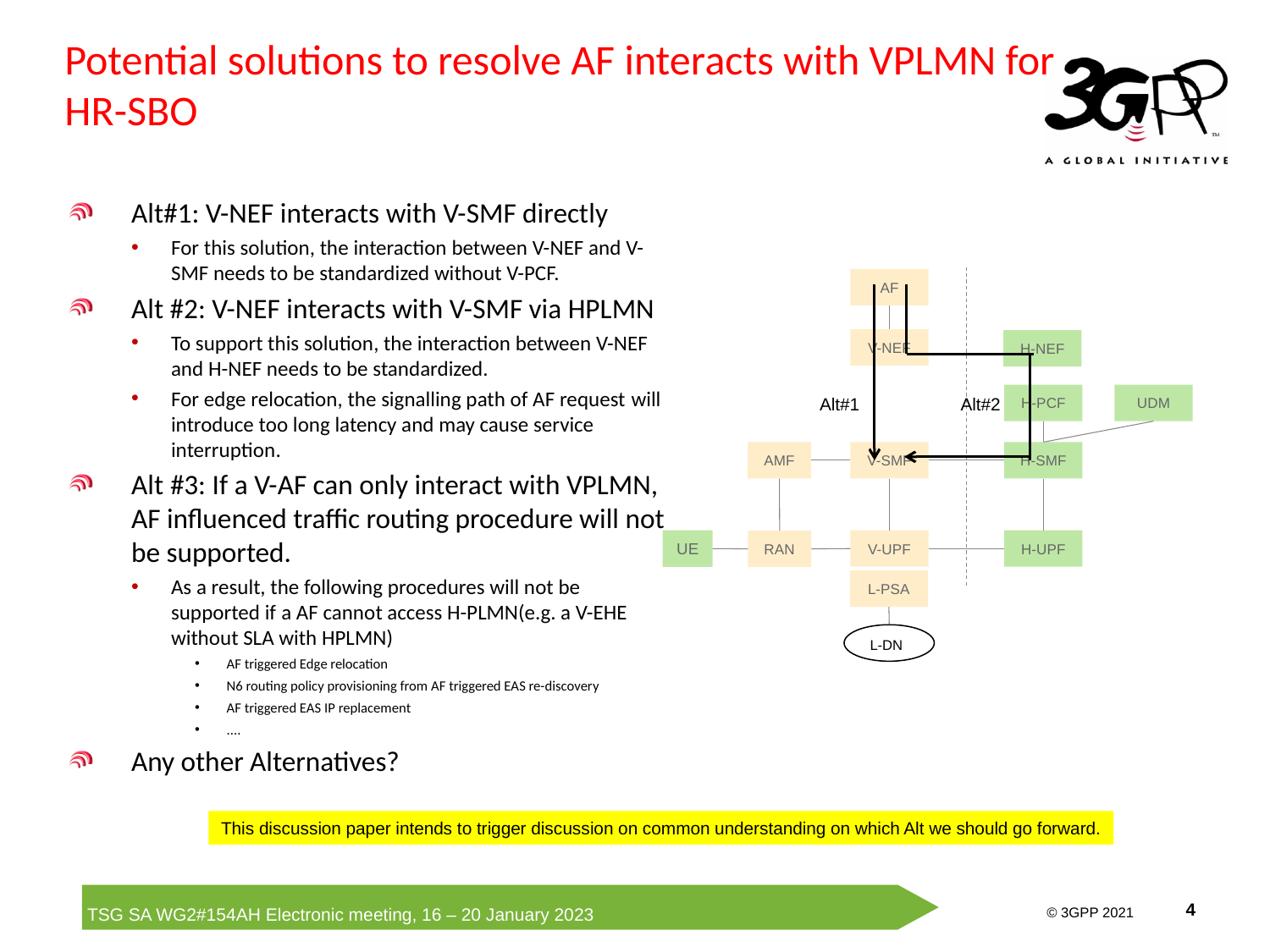

# Potential solutions to resolve AF interacts with VPLMN for HR-SBO
Alt#1: V-NEF interacts with V-SMF directly
For this solution, the interaction between V-NEF and V-SMF needs to be standardized without V-PCF.
Alt #2: V-NEF interacts with V-SMF via HPLMN
To support this solution, the interaction between V-NEF and H-NEF needs to be standardized.
For edge relocation, the signalling path of AF request will introduce too long latency and may cause service interruption.
Alt #3: If a V-AF can only interact with VPLMN, AF influenced traffic routing procedure will not be supported.
As a result, the following procedures will not be supported if a AF cannot access H-PLMN(e.g. a V-EHE without SLA with HPLMN)
AF triggered Edge relocation
N6 routing policy provisioning from AF triggered EAS re-discovery
AF triggered EAS IP replacement
....
Any other Alternatives?
AF
V-NEF
H-NEF
UDM
H-PCF
AMF
V-SMF
H-SMF
UE
V-UPF
H-UPF
RAN
L-PSA
L-DN
Alt#2
Alt#1
This discussion paper intends to trigger discussion on common understanding on which Alt we should go forward.